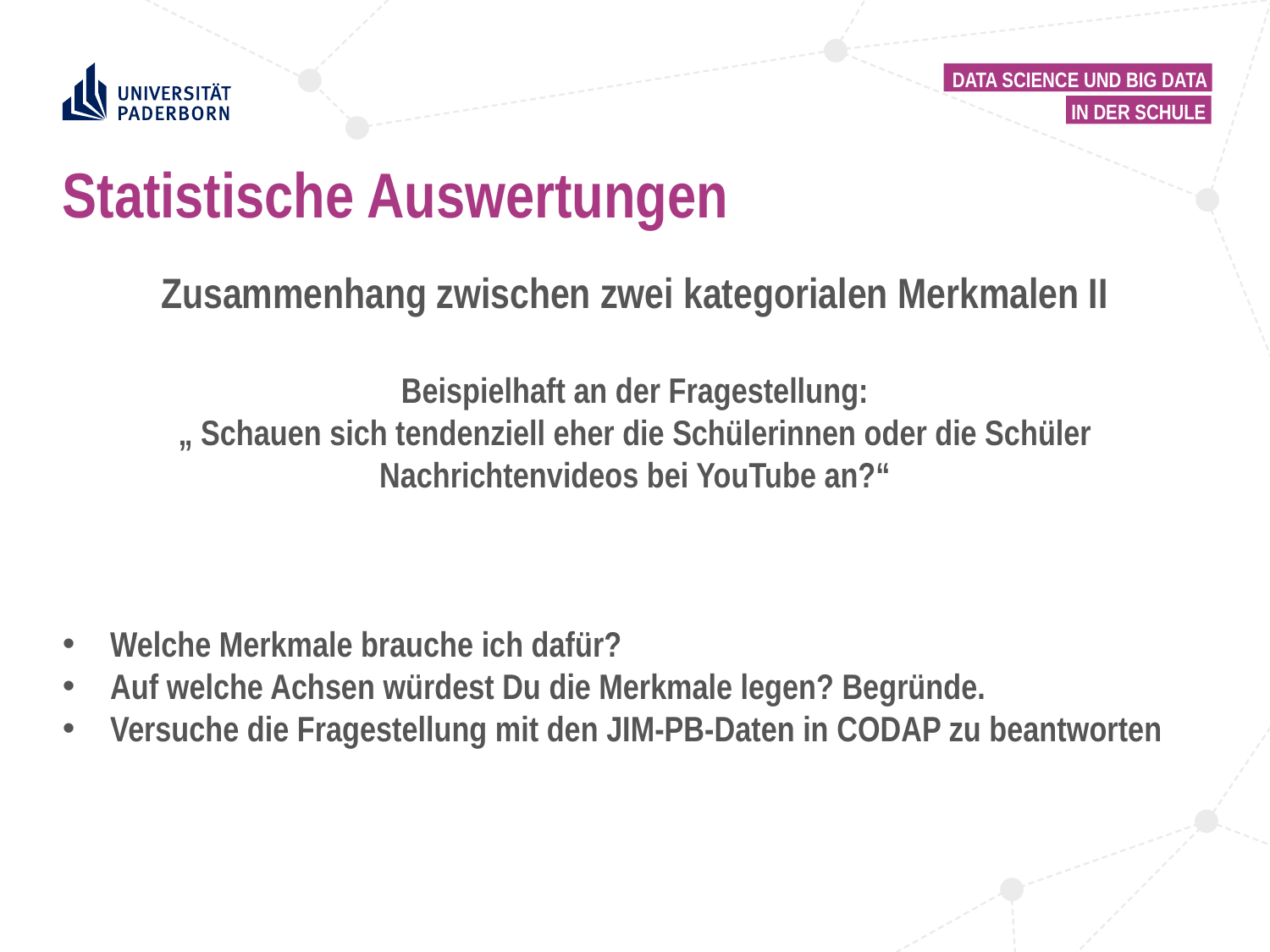

# Statistische Auswertungen
Zusammenhang zwischen zwei kategorialen Merkmalen II

Beispielhaft an der Fragestellung:
„ Schauen sich tendenziell eher die Schülerinnen oder die Schüler Nachrichtenvideos bei YouTube an?“

Welche Merkmale brauche ich dafür?
Auf welche Achsen würdest Du die Merkmale legen? Begründe.
Versuche die Fragestellung mit den JIM-PB-Daten in CODAP zu beantworten